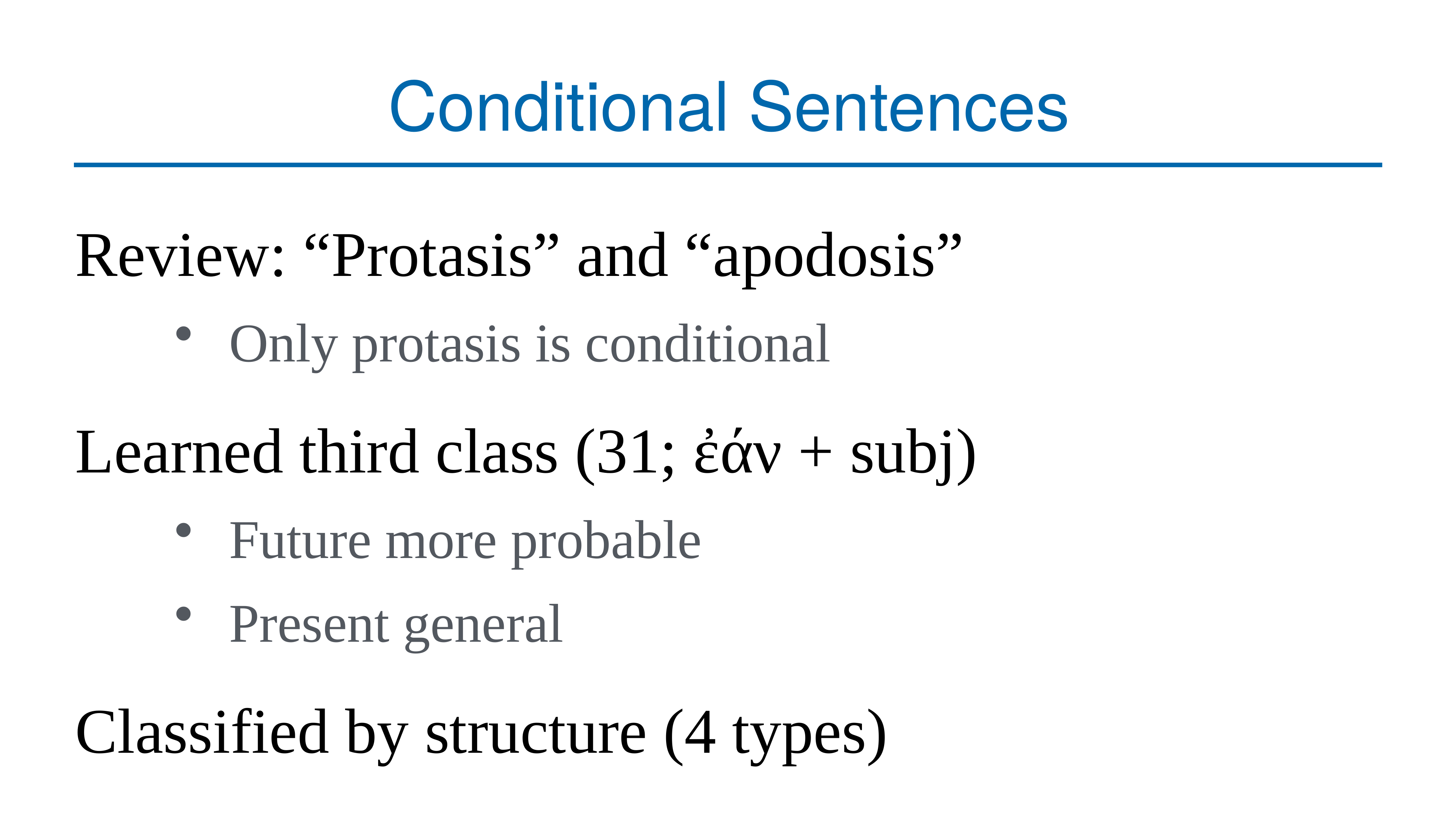

# Conditional Sentences
Review: “Protasis” and “apodosis”
Only protasis is conditional
Learned third class (31; ἐάν + subj)
Future more probable
Present general
Classified by structure (4 types)